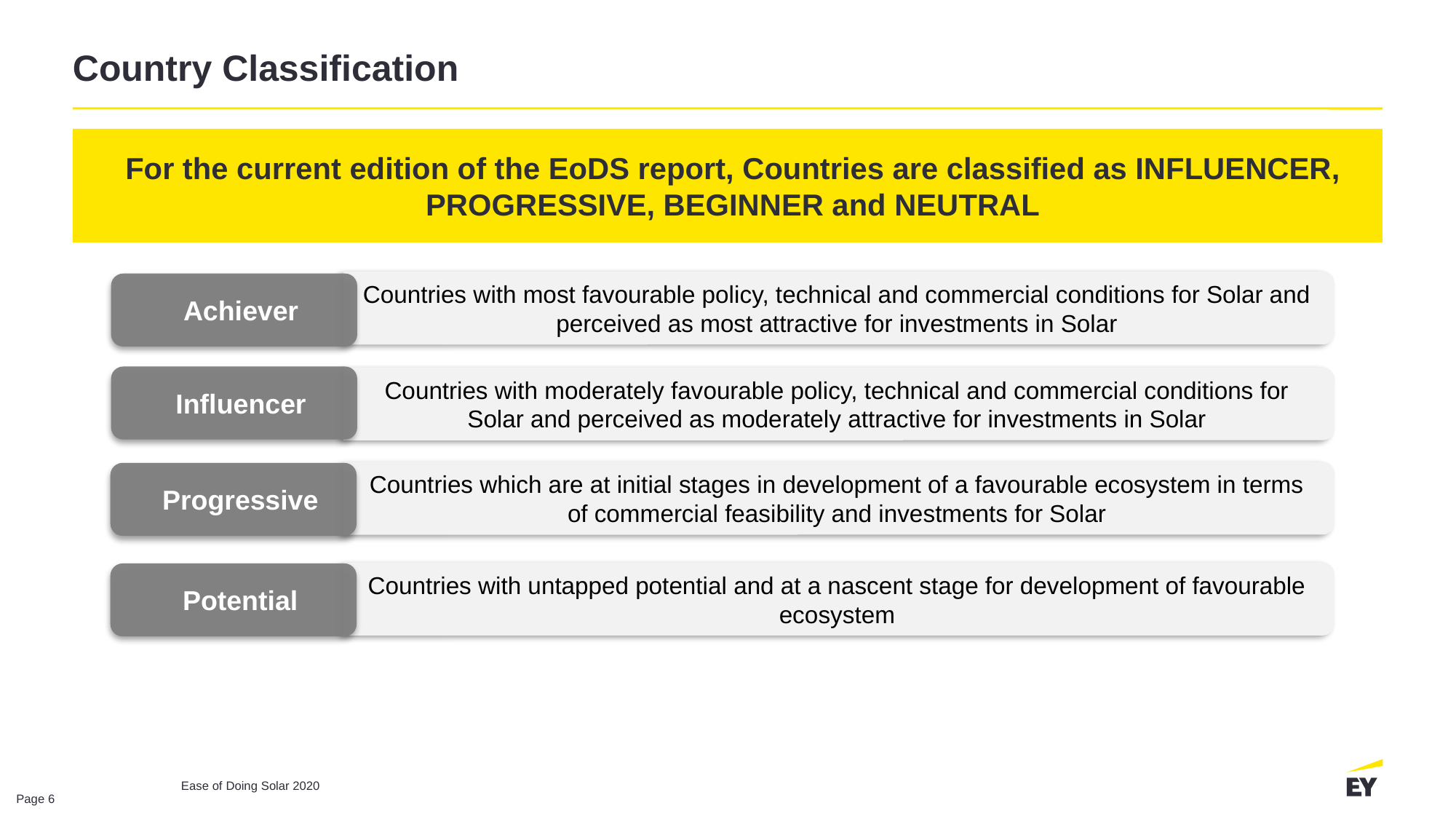

Countries with most favourable policy, technical and commercial conditions for Solar and perceived as most attractive for investments in Solar
Countries with moderately favourable policy, technical and commercial conditions for Solar and perceived as moderately attractive for investments in Solar

Countries which are at initial stages in development of a favourable ecosystem in terms of commercial feasibility and investments for Solar
# Country Classification
Countries with untapped potential and at a nascent stage for development of favourable ecosystem
For the current edition of the EoDS report, Countries are classified as INFLUENCER, PROGRESSIVE, BEGINNER and NEUTRAL
Achiever
Influencer
Progressive
Potential
Ease of Doing Solar 2020
Page 6